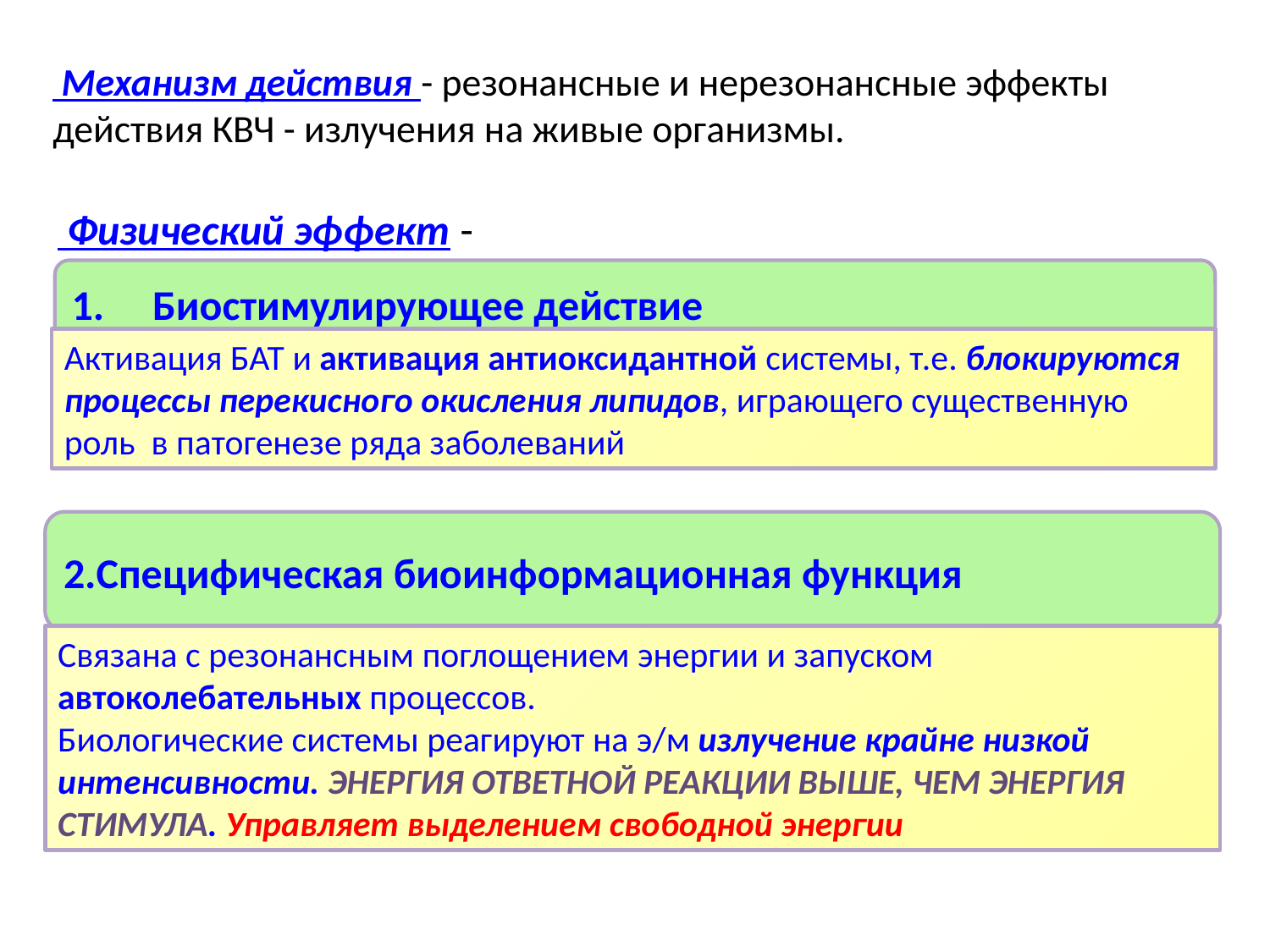

Механизм действия - резонансные и нерезонансные эффекты действия КВЧ - излучения на живые организмы.
 Физический эффект -
 Биостимулирующее действие
Активация БАТ и активация антиоксидантной системы, т.е. блокируются процессы перекисного окисления липидов, играющего существенную роль  в патогенезе ряда заболеваний
2.Специфическая биоинформационная функция
Связана с резонансным поглощением энергии и запуском автоколебательных процессов.
Биологические системы реагируют на э/м излучение крайне низкой интенсивности. ЭНЕРГИЯ ОТВЕТНОЙ РЕАКЦИИ ВЫШЕ, ЧЕМ ЭНЕРГИЯ СТИМУЛА. Управляет выделением свободной энергии